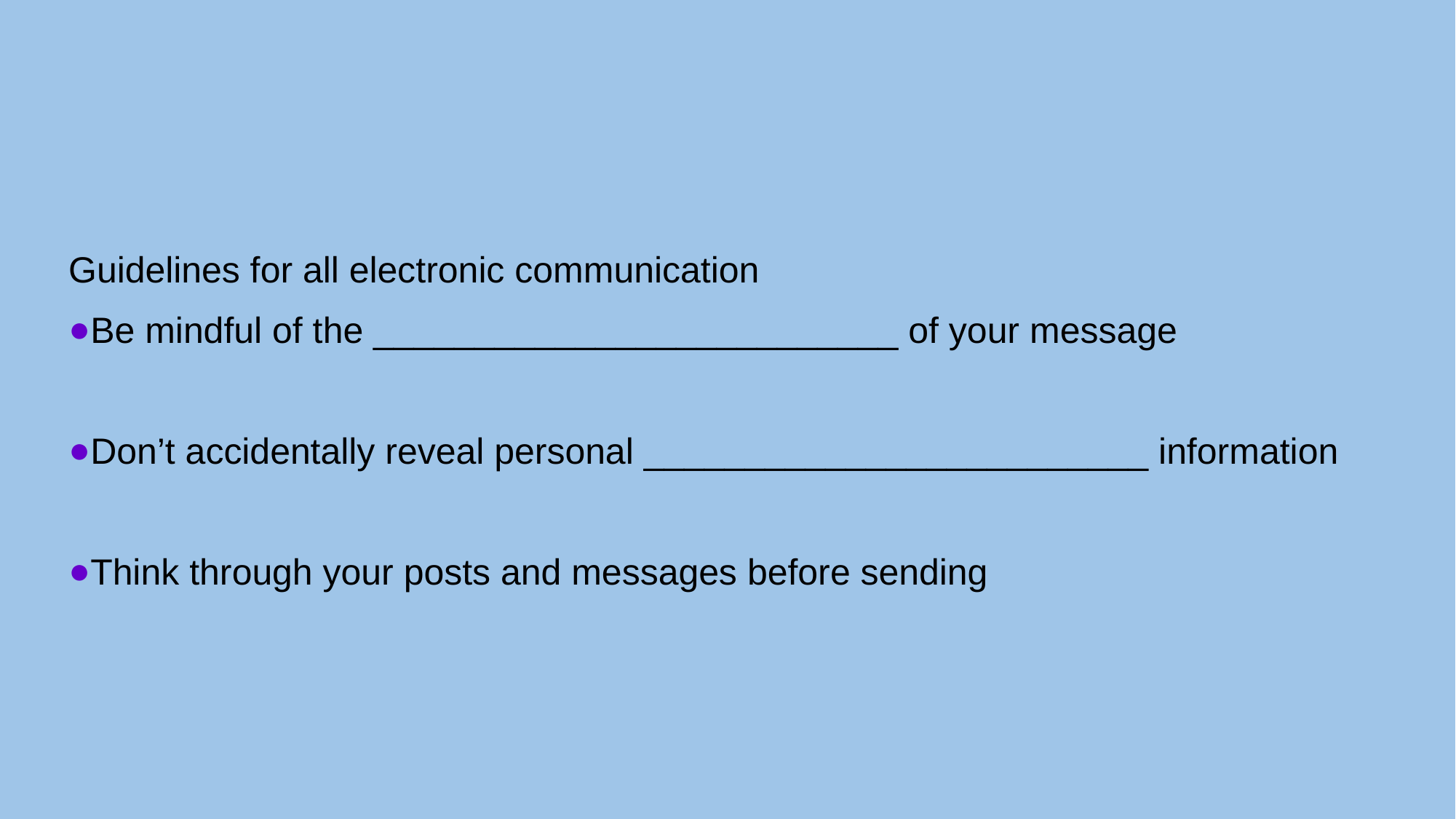

Guidelines for all electronic communication
Be mindful of the __________________________ of your message

Don’t accidentally reveal personal _________________________ information

Think through your posts and messages before sending